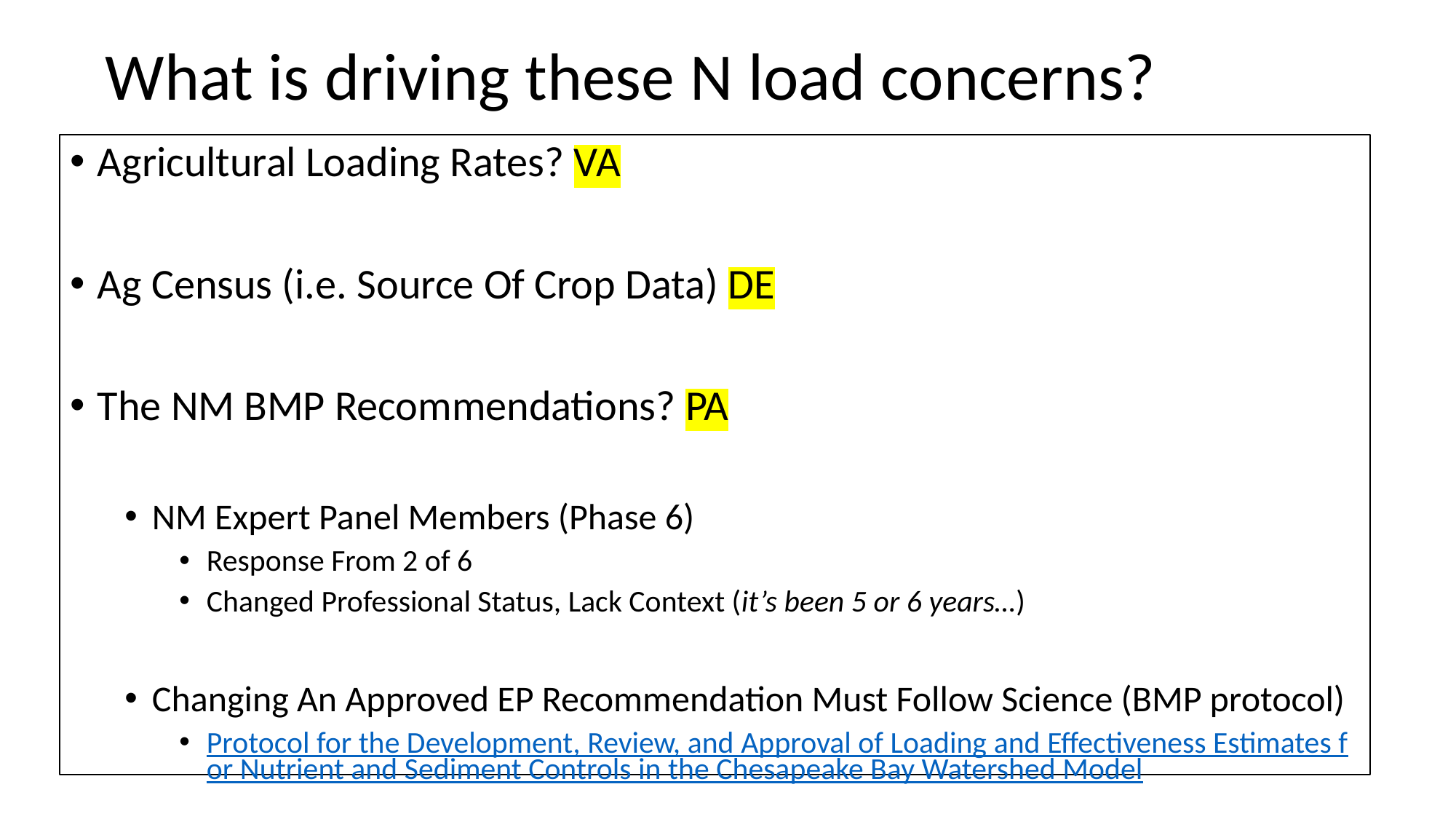

# What is driving these N load concerns?
Agricultural Loading Rates? VA

Ag Census (i.e. Source Of Crop Data) DE

The NM BMP Recommendations? PA

NM Expert Panel Members (Phase 6)
Response From 2 of 6
Changed Professional Status, Lack Context (it’s been 5 or 6 years…)

Changing An Approved EP Recommendation Must Follow Science (BMP protocol)
Protocol for the Development, Review, and Approval of Loading and Effectiveness Estimates for Nutrient and Sediment Controls in the Chesapeake Bay Watershed Model